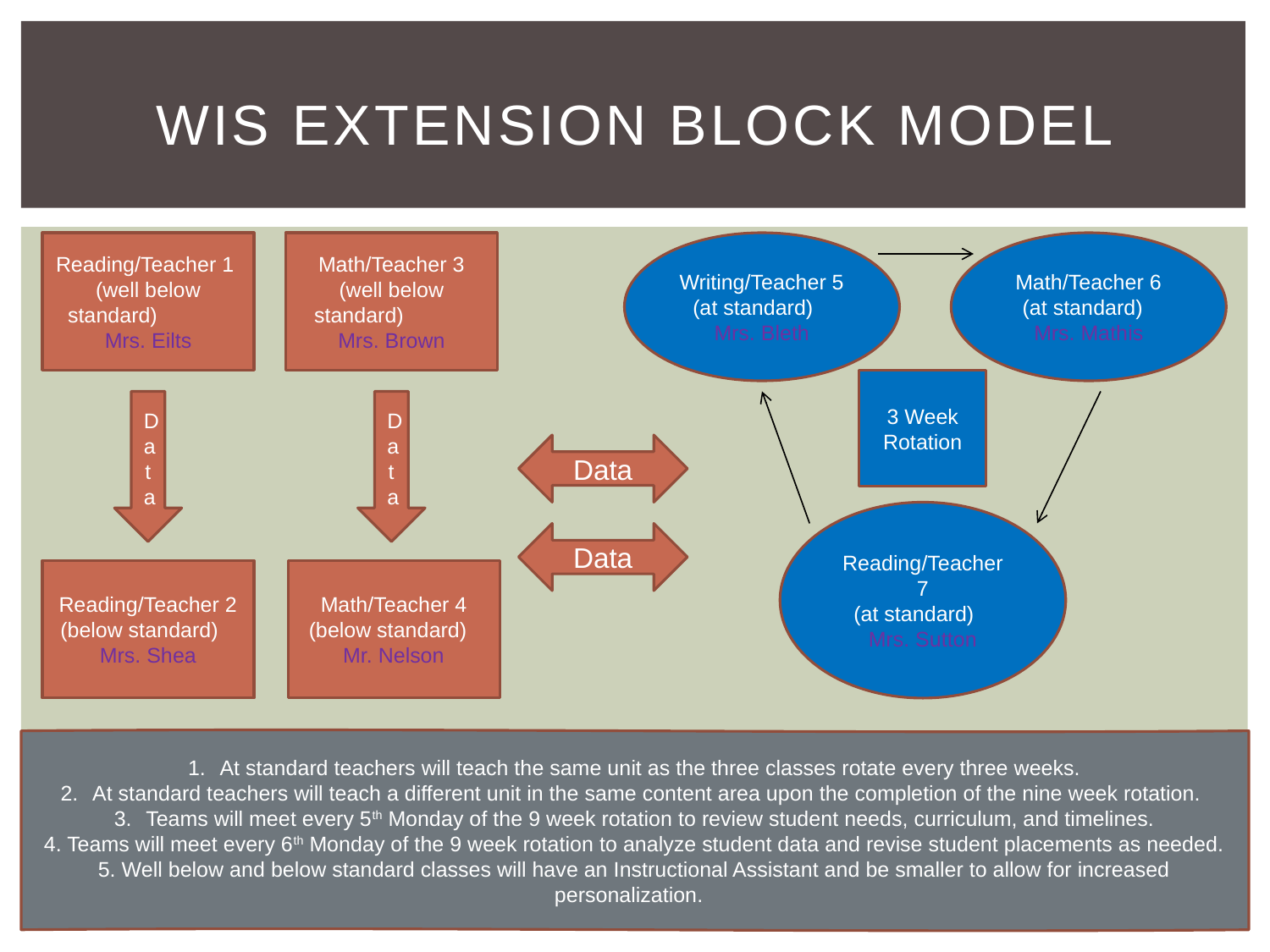

# WIS Extension Block Model
Reading/Teacher 1
(well below standard)             Mrs. Eilts
Math/Teacher 3
(well below standard)            Mrs. Brown
Writing/Teacher 5
(at standard)    Mrs. Bleth
Math/Teacher 6
(at standard)   Mrs. Mathis
3 Week Rotation
Data
Data
Data
Reading/Teacher 7
(at standard)    Mrs. Sutton
Data
Reading/Teacher 2
(below standard)    Mrs. Shea
Math/Teacher 4
(below standard)   Mr. Nelson
At standard teachers will teach the same unit as the three classes rotate every three weeks.
At standard teachers will teach a different unit in the same content area upon the completion of the nine week rotation.
Teams will meet every 5th Monday of the 9 week rotation to review student needs, curriculum, and timelines.
4. Teams will meet every 6th Monday of the 9 week rotation to analyze student data and revise student placements as needed.
5. Well below and below standard classes will have an Instructional Assistant and be smaller to allow for increased personalization.